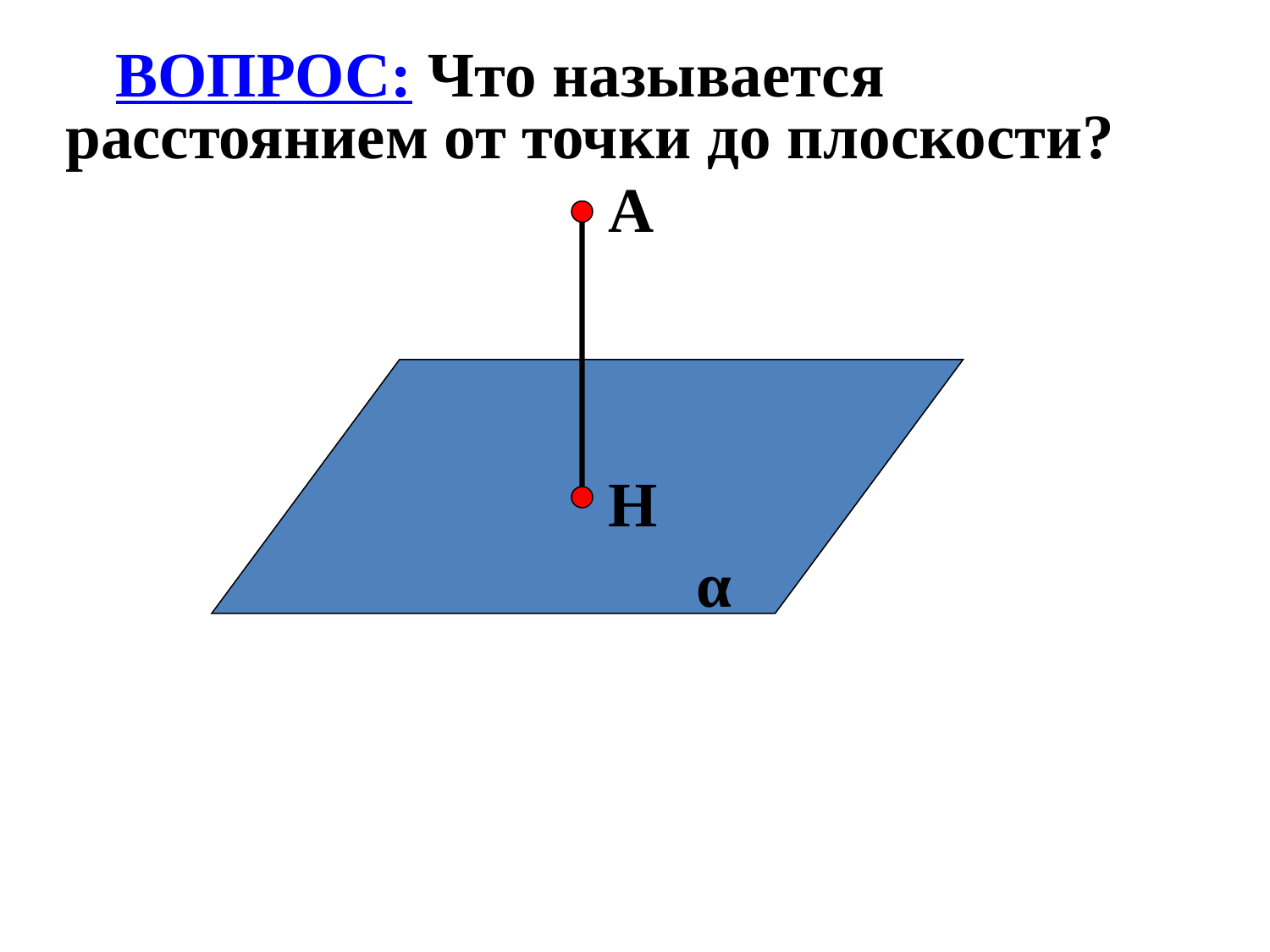

ВОПРОС: Что называется расстоянием от точки до плоскости?
                               А

                               Н

                    α